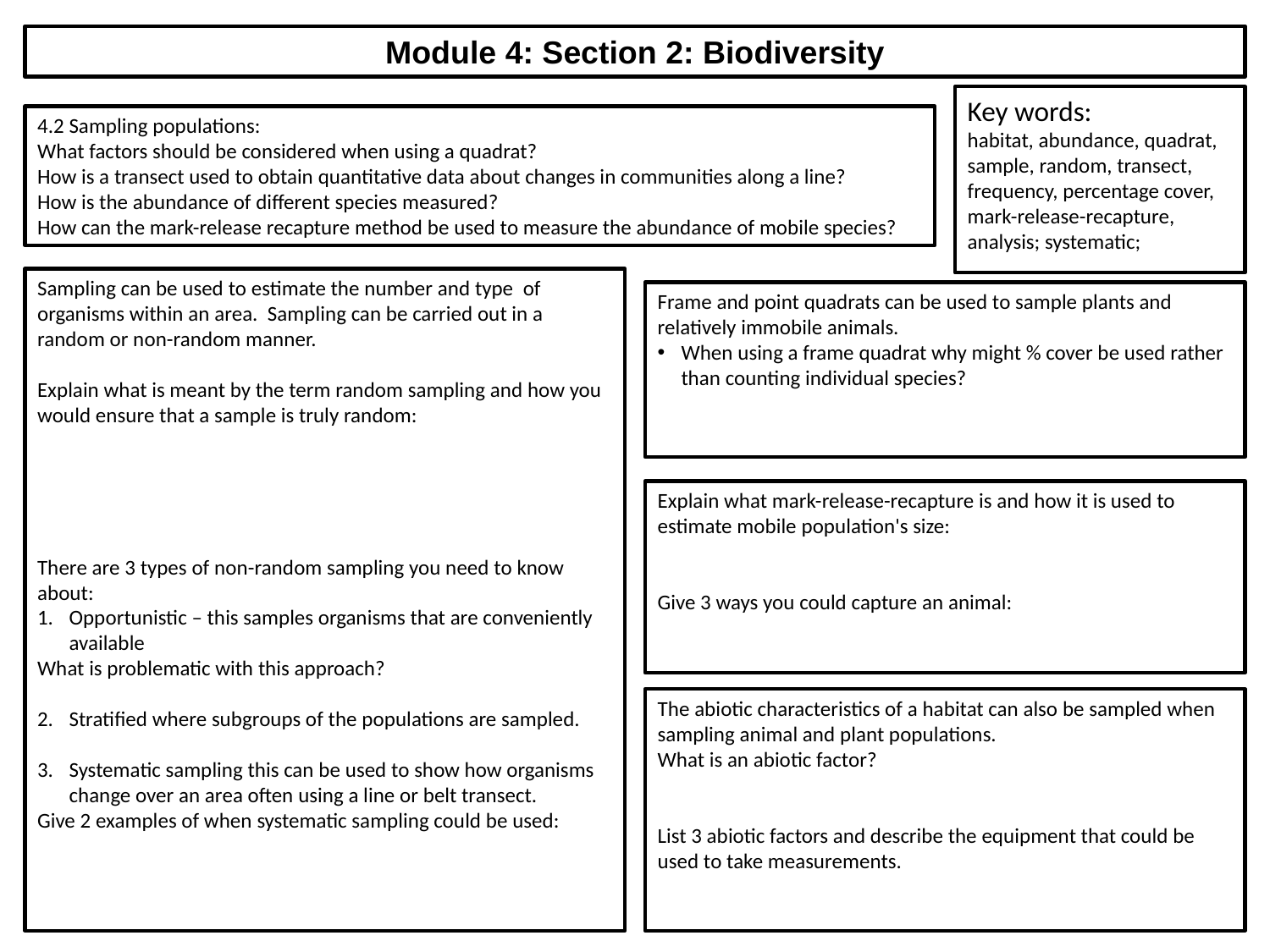

Module 4: Section 2: Biodiversity
Key words:
habitat, abundance, quadrat, sample, random, transect, frequency, percentage cover, mark-release-recapture, analysis; systematic;
4.2 Sampling populations:
What factors should be considered when using a quadrat?
How is a transect used to obtain quantitative data about changes in communities along a line?
How is the abundance of different species measured?
How can the mark-release recapture method be used to measure the abundance of mobile species?
Sampling can be used to estimate the number and type  of organisms within an area.  Sampling can be carried out in a random or non-random manner.

Explain what is meant by the term random sampling and how you would ensure that a sample is truly random:

There are 3 types of non-random sampling you need to know about:
Opportunistic – this samples organisms that are conveniently available
What is problematic with this approach?

Stratified where subgroups of the populations are sampled.

Systematic sampling this can be used to show how organisms change over an area often using a line or belt transect.
Give 2 examples of when systematic sampling could be used:

Frame and point quadrats can be used to sample plants and relatively immobile animals.
When using a frame quadrat why might % cover be used rather than counting individual species?

Explain what mark-release-recapture is and how it is used to estimate mobile population's size:

Give 3 ways you could capture an animal:

The abiotic characteristics of a habitat can also be sampled when sampling animal and plant populations.
What is an abiotic factor?

List 3 abiotic factors and describe the equipment that could be used to take measurements.